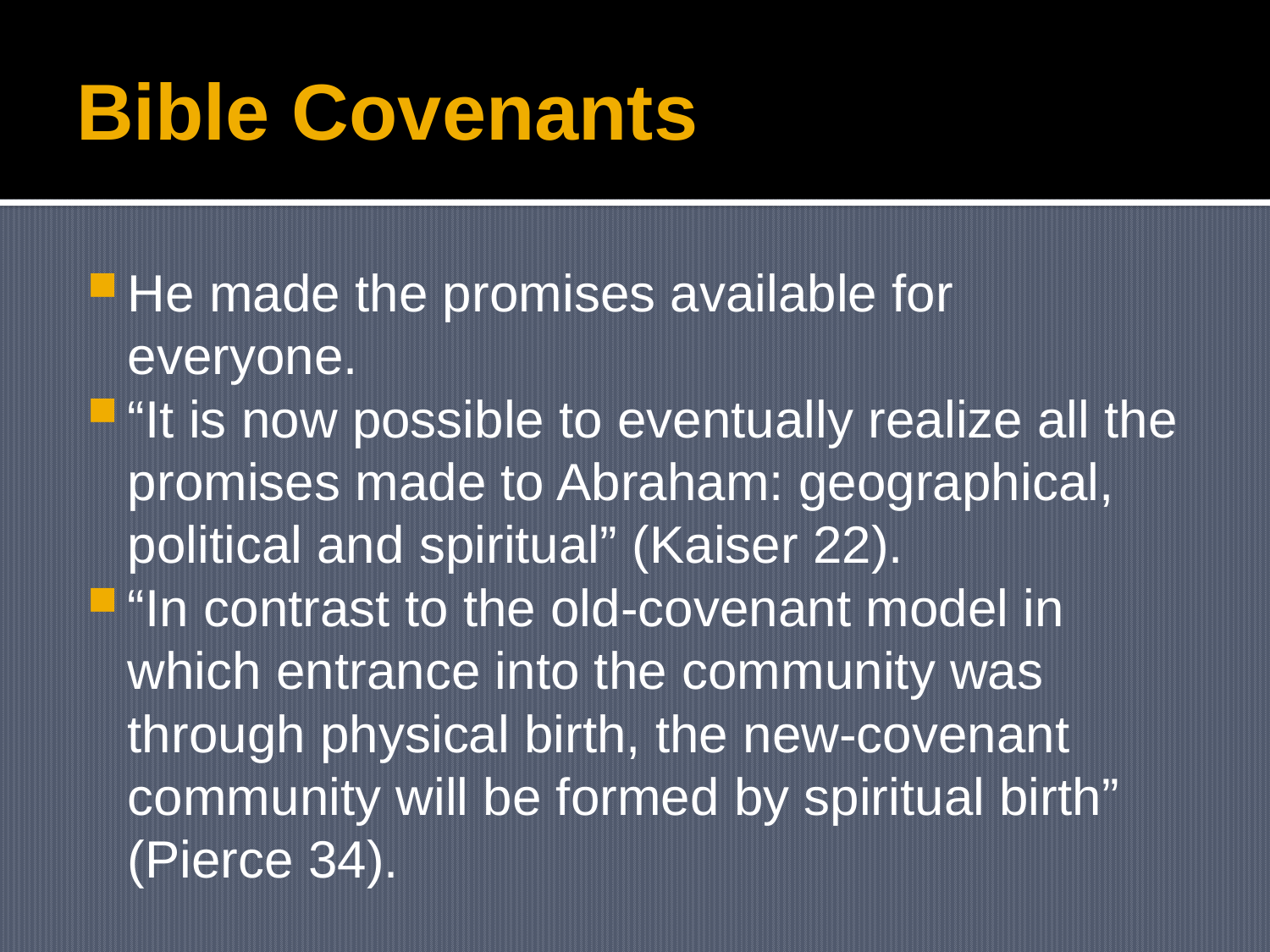

# Bible Covenants
He made the promises available for everyone.
“It is now possible to eventually realize all the promises made to Abraham: geographical, political and spiritual” (Kaiser 22).
“In contrast to the old-covenant model in which entrance into the community was through physical birth, the new-covenant community will be formed by spiritual birth” (Pierce 34).